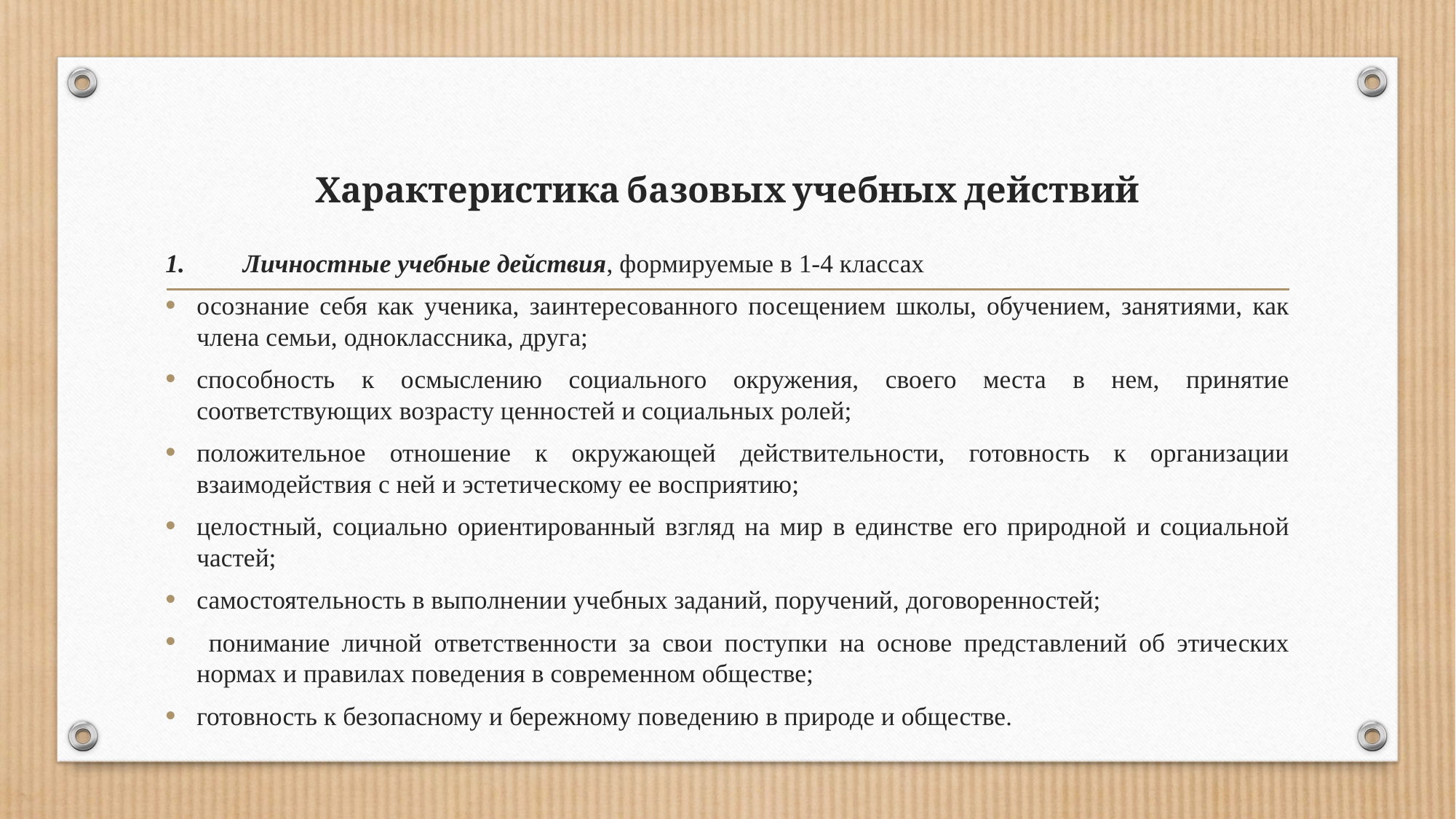

# Характеристика базовых учебных действий

1.	Личностные учебные действия, формируемые в 1-4 классах
осознание себя как ученика, заинтересованного посещением школы, обучением, занятиями, как члена семьи, одноклассника, друга;
способность к осмыслению социального окружения, своего места в нем, принятие соответствующих возрасту ценностей и социальных ролей;
положительное отношение к окружающей действительности, готовность к организации взаимодействия с ней и эстетическому ее восприятию;
целостный, социально ориентированный взгляд на мир в единстве его природной и социальной частей;
самостоятельность в выполнении учебных заданий, поручений, договоренностей;
 понимание личной ответственности за свои поступки на основе представлений об этических нормах и правилах поведения в современном обществе;
готовность к безопасному и бережному поведению в природе и обществе.